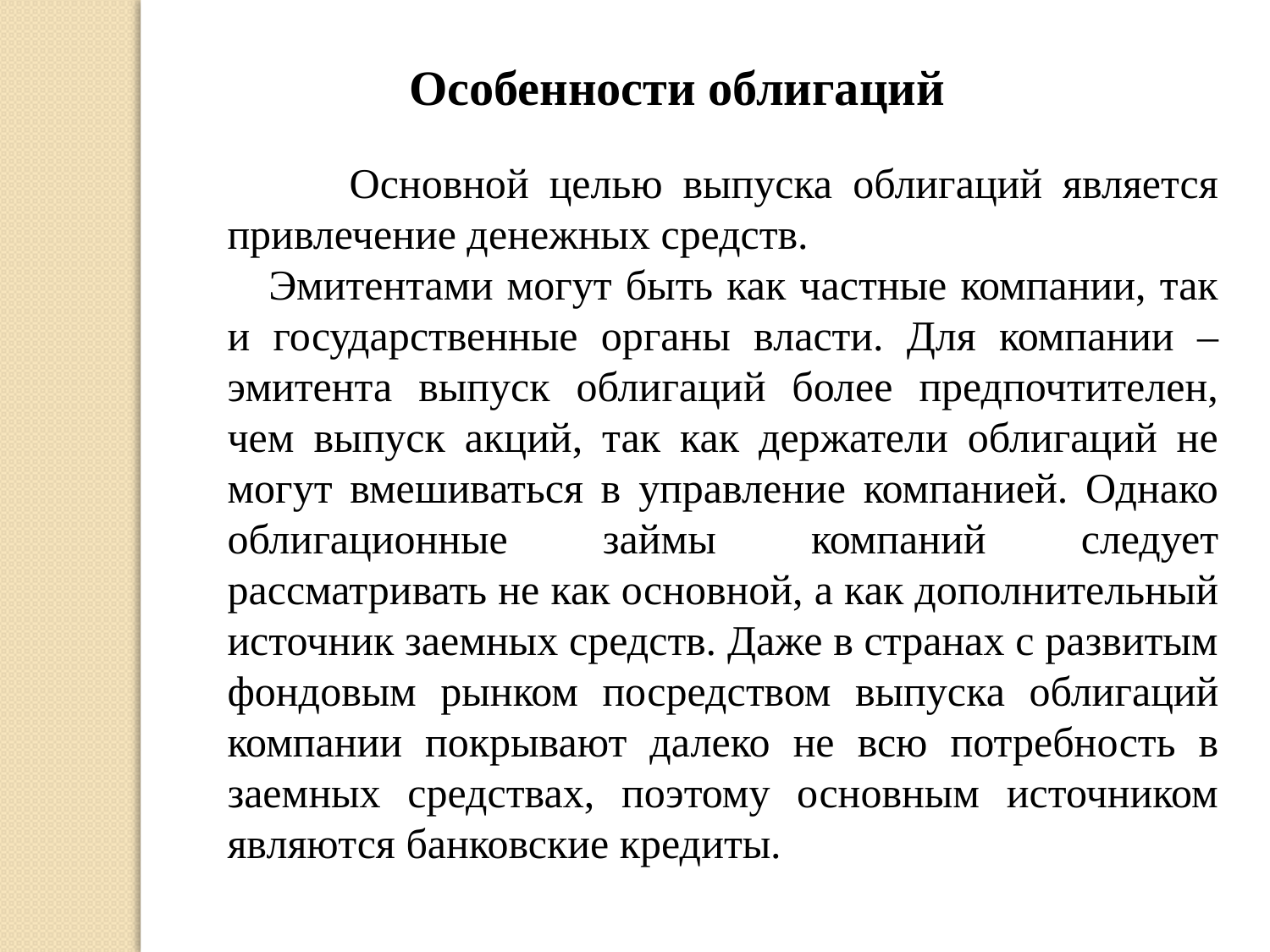

Особенности облигаций
      Основной целью выпуска облигаций является привлечение денежных средств.
   Эмитентами могут быть как частные компании, так и государственные органы власти. Для компании – эмитента выпуск облигаций более предпочтителен, чем выпуск акций, так как держатели облигаций не могут вмешиваться в управление компанией. Однако облигационные займы компаний следует рассматривать не как основной, а как дополнительный источник заемных средств. Даже в странах с развитым фондовым рынком посредством выпус­ка облигаций компании покрывают далеко не всю потребность в заемных средствах, поэтому основным источником являются банковские кре­диты.